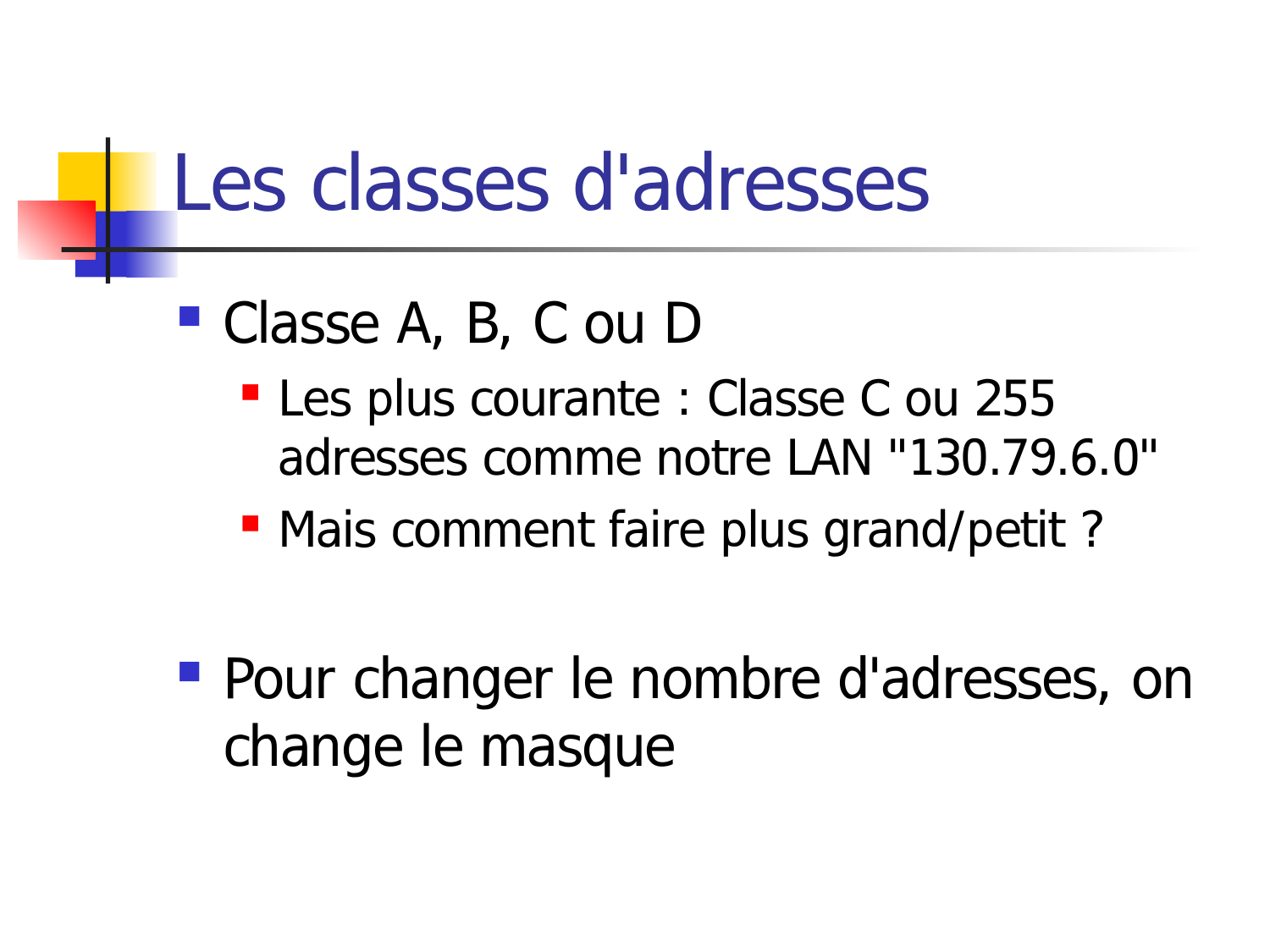

# Les classes d'adresses
Classe A, B, C ou D
Les plus courante : Classe C ou 255 adresses comme notre LAN "130.79.6.0"
Mais comment faire plus grand/petit ?

Pour changer le nombre d'adresses, on change le masque